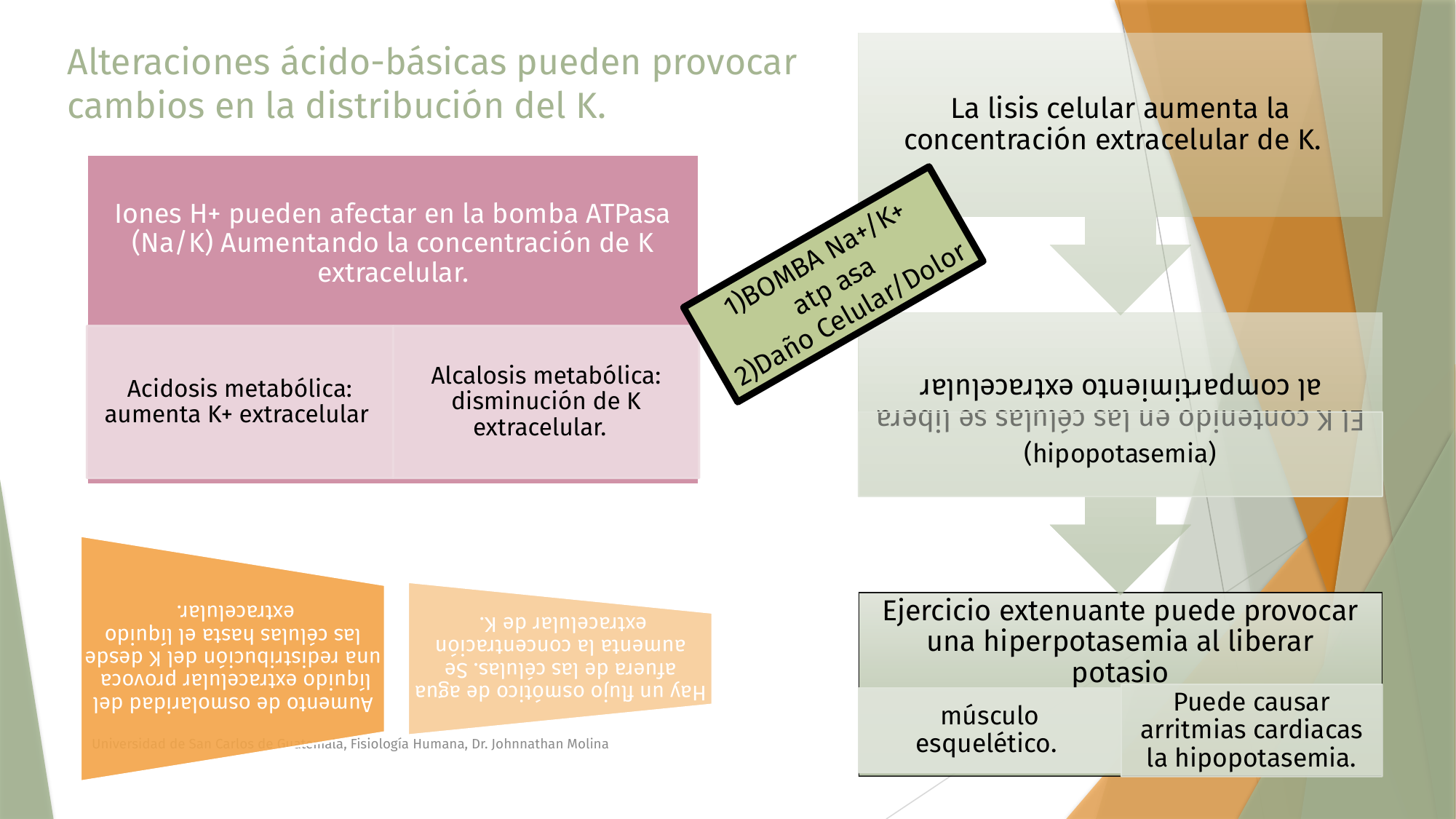

# Alteraciones ácido-básicas pueden provocar cambios en la distribución del K.
Ejercicio extenuante puede provocar una hiperpotasemia al liberar potasio
músculo esquelético.
Puede causar arritmias cardiacas la hipopotasemia.
El K contenido en las células se libera al compartimiento extracelular
 (hipopotasemia)
La lisis celular aumenta la concentración extracelular de K.
Iones H+ pueden afectar en la bomba ATPasa (Na/K) Aumentando la concentración de K extracelular.
Acidosis metabólica: aumenta K+ extracelular
Alcalosis metabólica: disminución de K extracelular.
1)BOMBA Na+/K+
atp asa
2)Daño Celular/Dolor
Aumento de osmolaridad del líquido extracelular provoca  una redistribución del K desde las células hasta el líquido extracelular.
Hay un flujo osmótico de agua afuera de las células. Se aumenta la concentración extracelular de K.
Universidad de San Carlos de Guatemala, Fisiología Humana, Dr. Johnnathan Molina